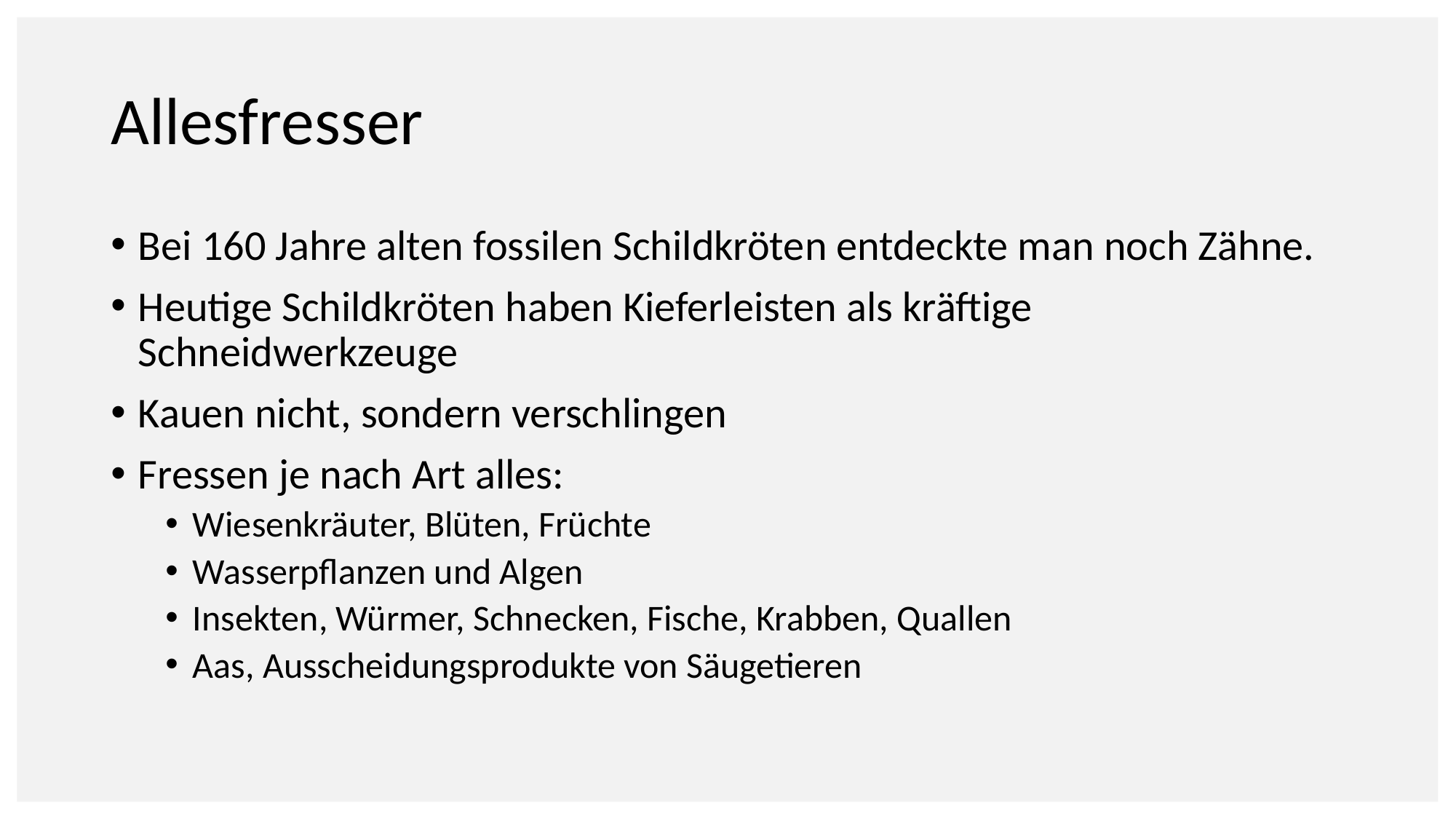

# Allesfresser
Bei 160 Jahre alten fossilen Schildkröten entdeckte man noch Zähne.
Heutige Schildkröten haben Kieferleisten als kräftige Schneidwerkzeuge
Kauen nicht, sondern verschlingen
Fressen je nach Art alles:
Wiesenkräuter, Blüten, Früchte
Wasserpflanzen und Algen
Insekten, Würmer, Schnecken, Fische, Krabben, Quallen
Aas, Ausscheidungsprodukte von Säugetieren